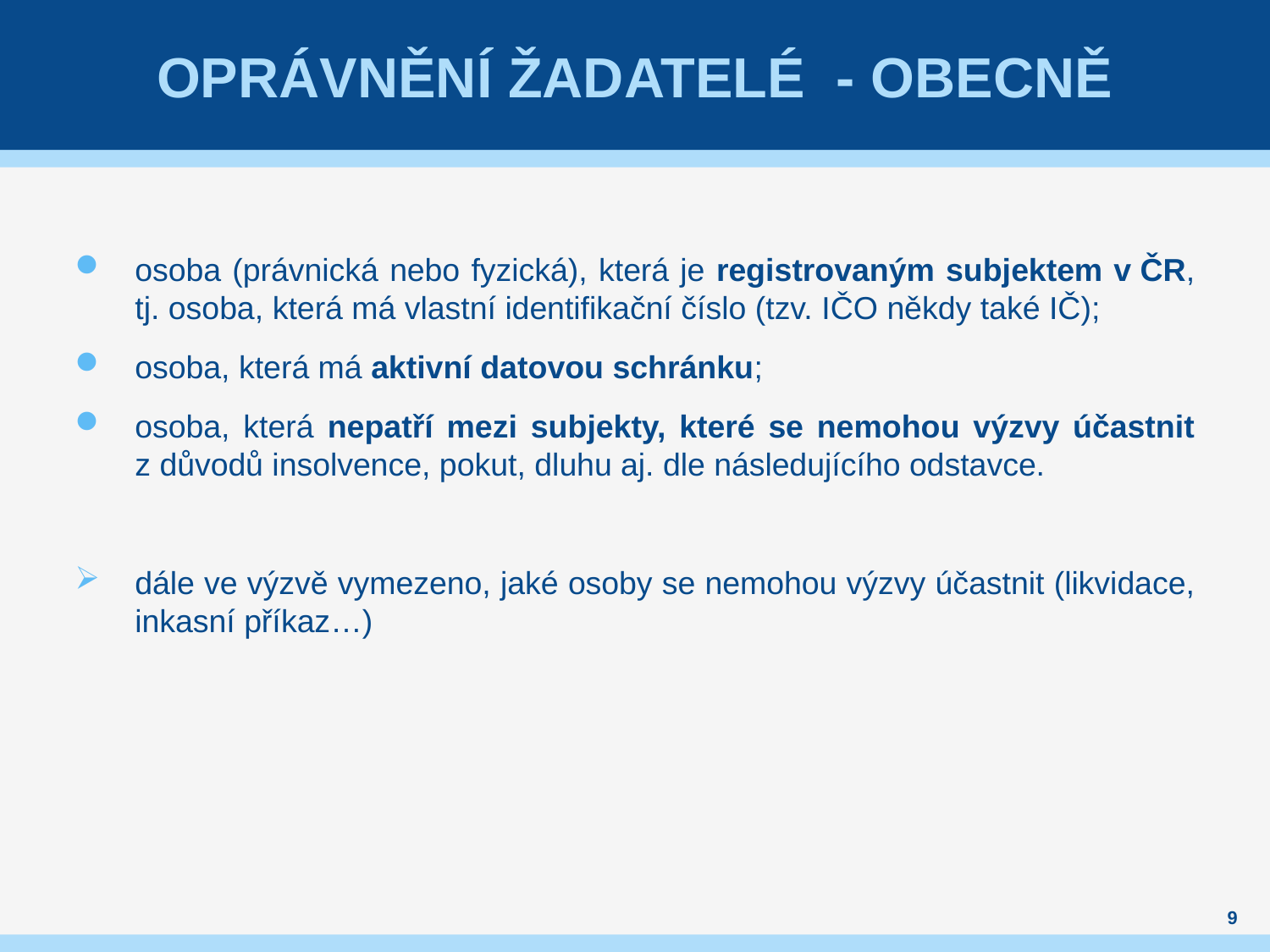

# Oprávnění žadatelé  - obecně
osoba (právnická nebo fyzická), která je registrovaným subjektem v ČR, tj. osoba, která má vlastní identifikační číslo (tzv. IČO někdy také IČ);
osoba, která má aktivní datovou schránku;
osoba, která nepatří mezi subjekty, které se nemohou výzvy účastnit z důvodů insolvence, pokut, dluhu aj. dle následujícího odstavce.

dále ve výzvě vymezeno, jaké osoby se nemohou výzvy účastnit (likvidace, inkasní příkaz…)
9